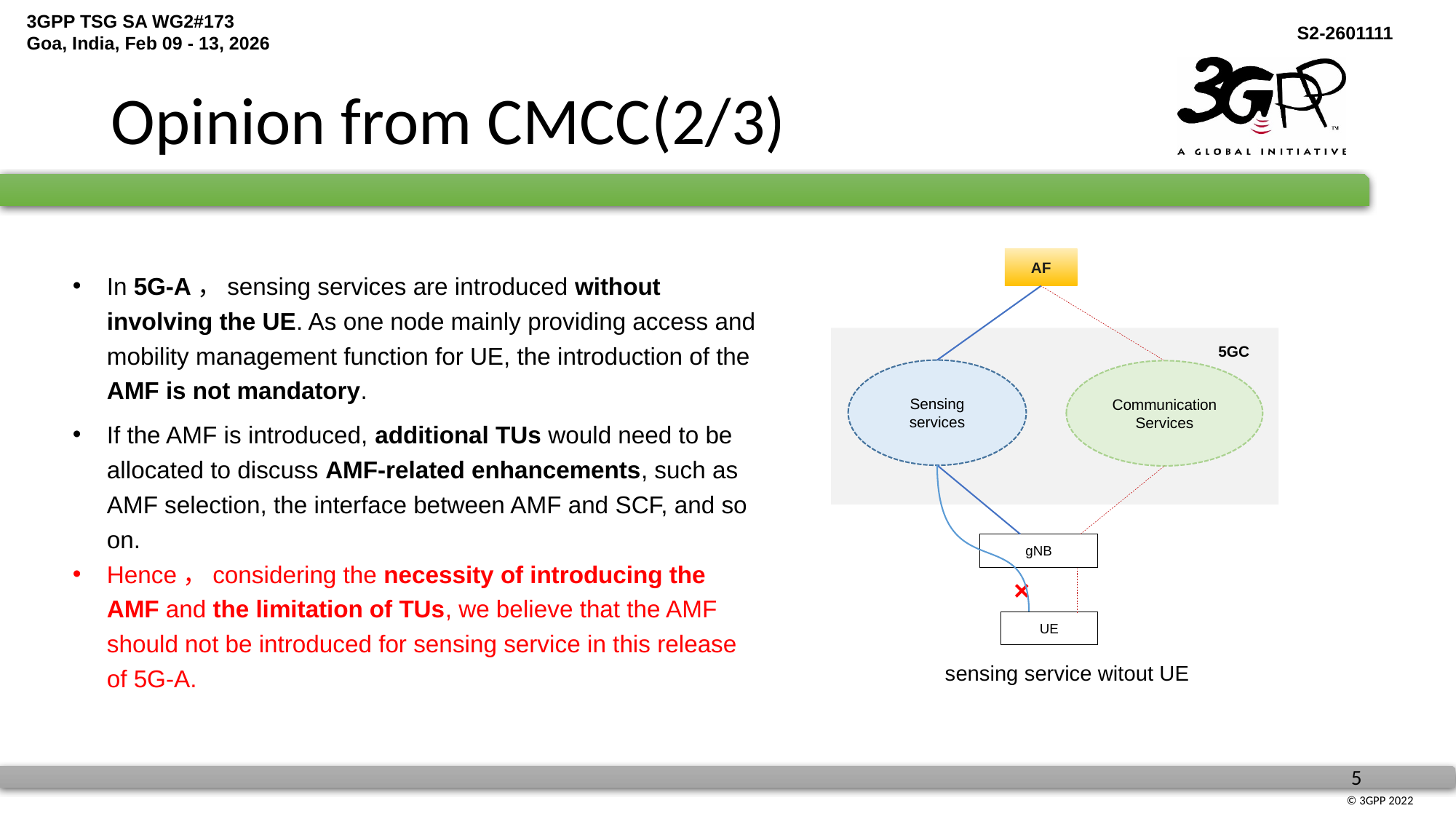

# Opinion from CMCC(2/3)
AF
In 5G-A，sensing services are introduced without involving the UE. As one node mainly providing access and mobility management function for UE, the introduction of the AMF is not mandatory.
If the AMF is introduced, additional TUs would need to be allocated to discuss AMF-related enhancements, such as AMF selection, the interface between AMF and SCF, and so on.
Hence，considering the necessity of introducing the AMF and the limitation of TUs, we believe that the AMF should not be introduced for sensing service in this release of 5G-A.

5GC
Sensing services
Communication Services
gNB
×
UE
sensing service witout UE